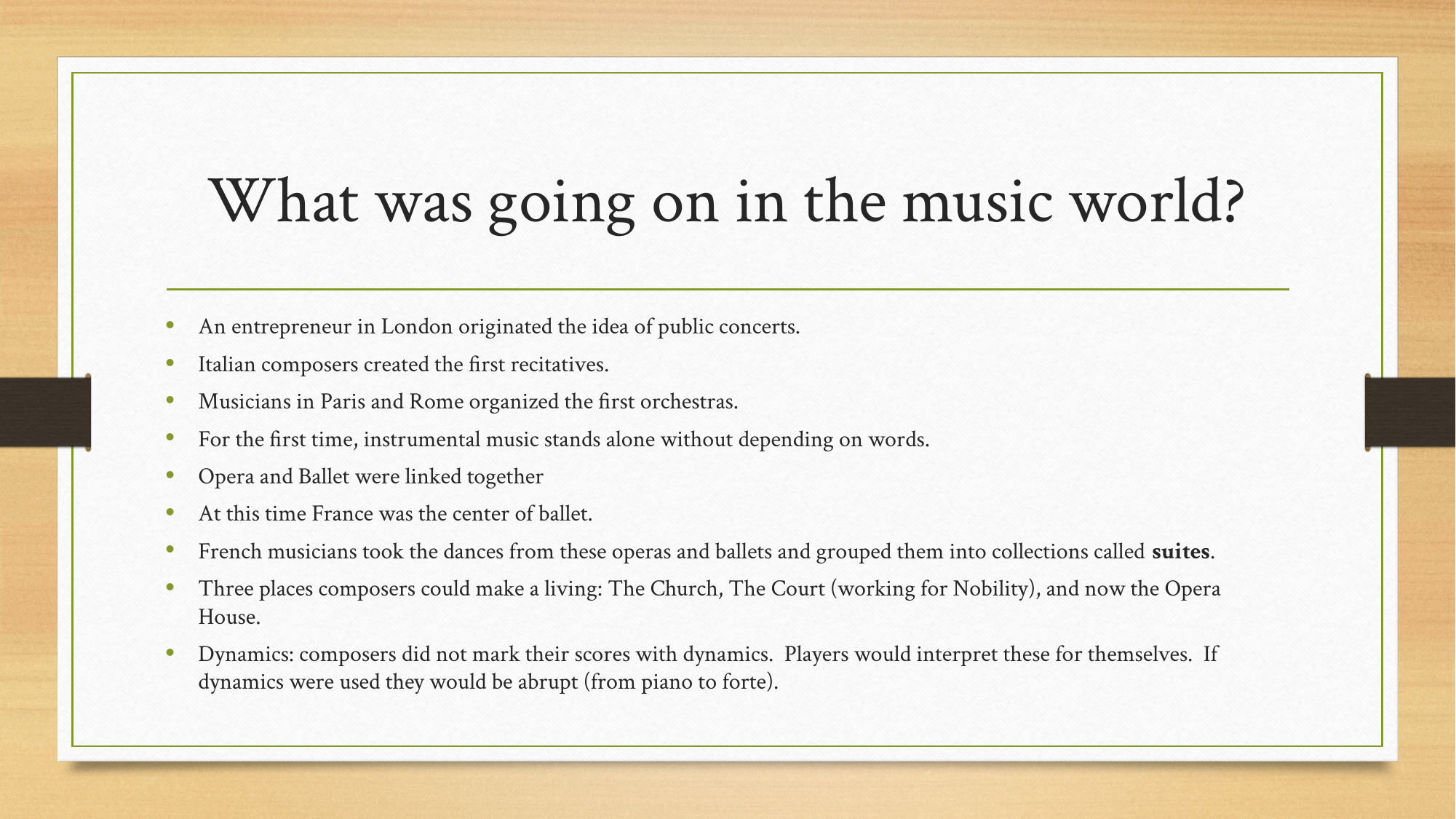

# What was going on in the music world?
An entrepreneur in London originated the idea of public concerts.
Italian composers created the first recitatives.
Musicians in Paris and Rome organized the first orchestras.
For the first time, instrumental music stands alone without depending on words.
Opera and Ballet were linked together
At this time France was the center of ballet.
French musicians took the dances from these operas and ballets and grouped them into collections called suites.
Three places composers could make a living: The Church, The Court (working for Nobility), and now the Opera House.
Dynamics: composers did not mark their scores with dynamics.  Players would interpret these for themselves.  If dynamics were used they would be abrupt (from piano to forte).